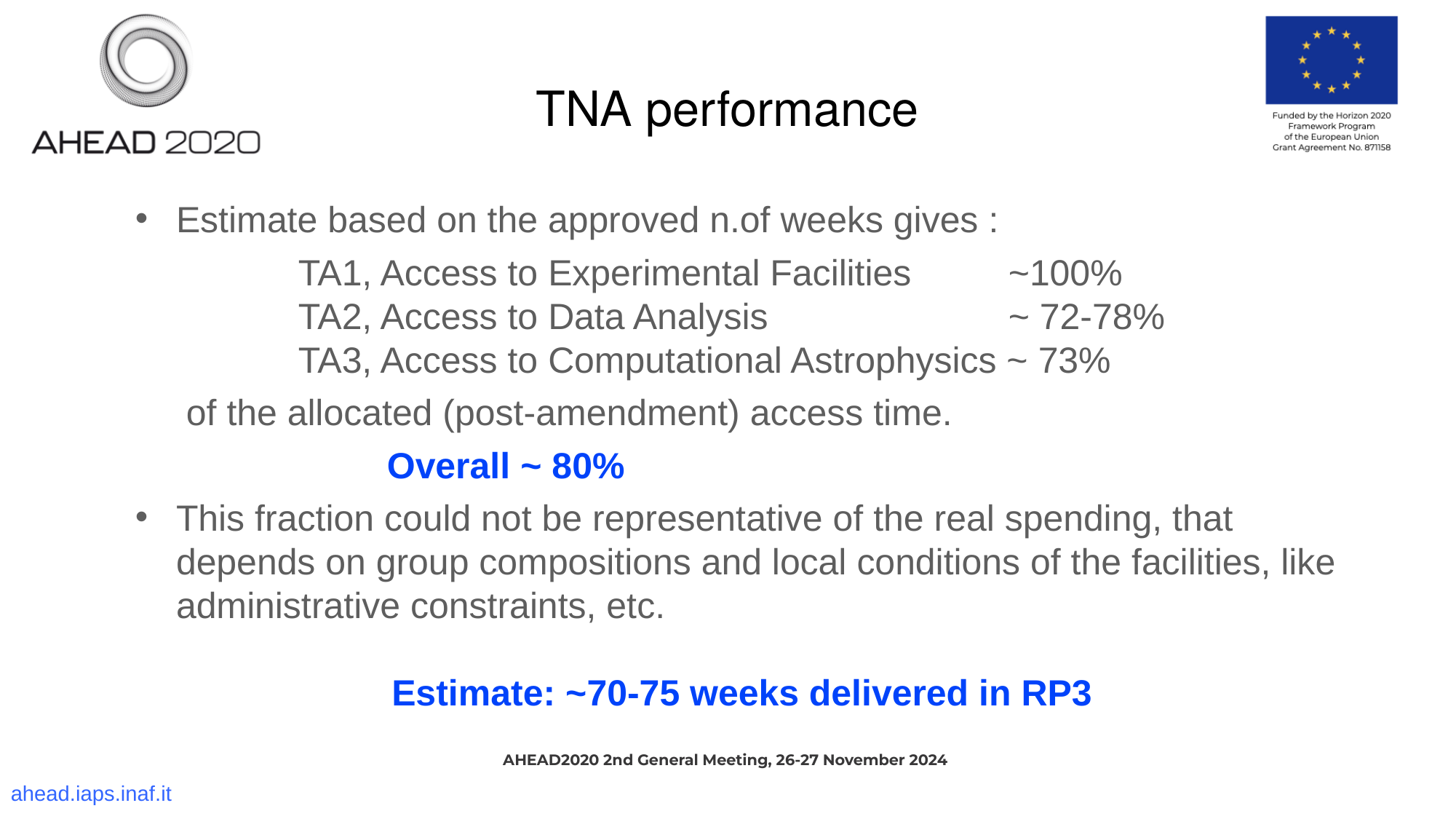

# TNA performance
Estimate based on the approved n.of weeks gives :
                TA1, Access to Experimental Facilities 	~100%
                TA2, Access to Data Analysis               	~ 72-78%
                TA3, Access to Computational Astrophysics ~ 73%
     of the allocated (post-amendment) access time.
	              Overall ~ 80%
This fraction could not be representative of the real spending, that depends on group compositions and local conditions of the facilities, like administrative constraints, etc.

Estimate: ~70-75 weeks delivered in RP3
AHEAD2020 2nd General Meeting, 26-27 November 2024
ahead.iaps.inaf.it